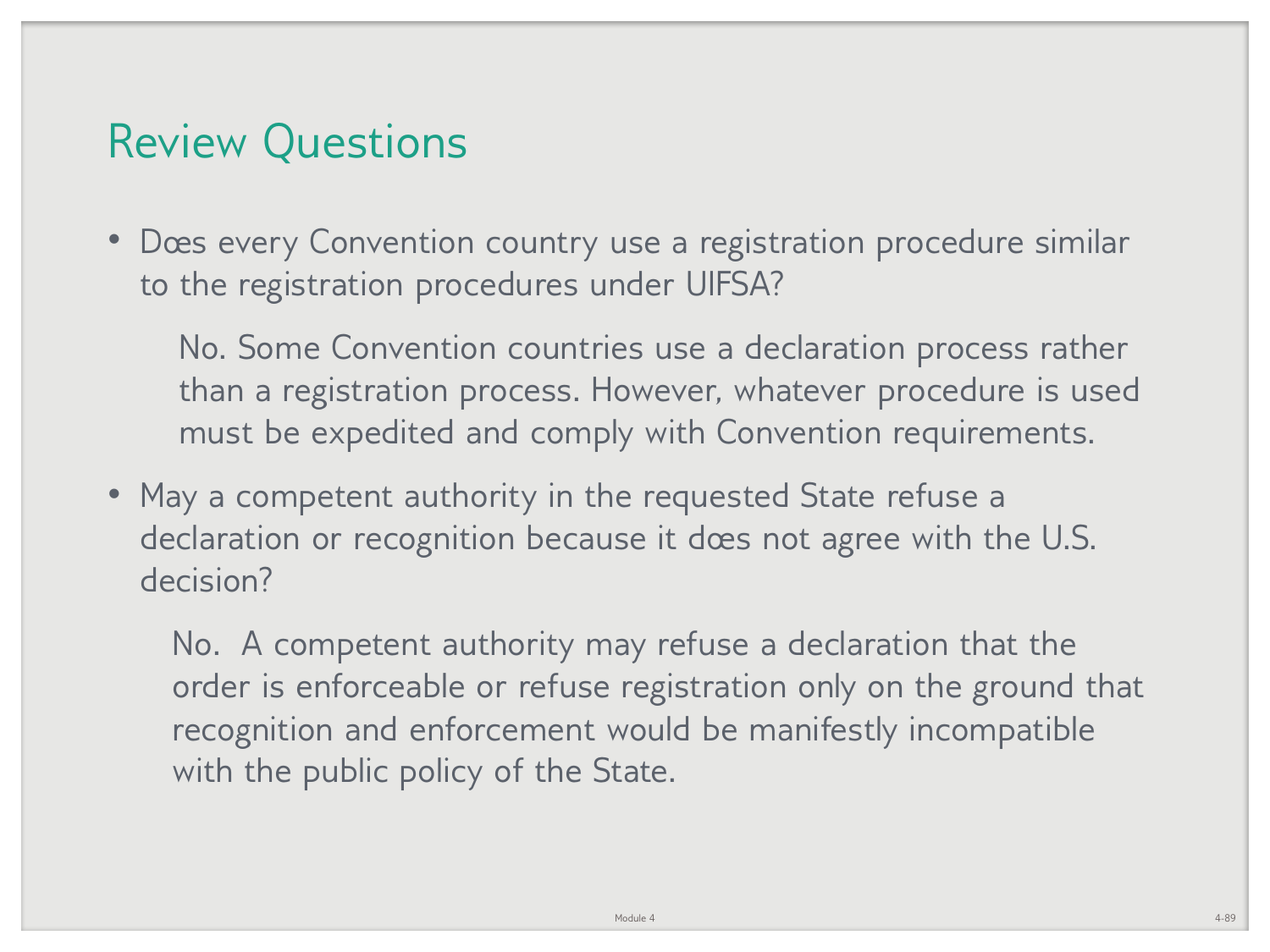

# Review Questions
Does every Convention country use a registration procedure similar to the registration procedures under UIFSA?
	No. Some Convention countries use a declaration process rather than a registration process. However, whatever procedure is used must be expedited and comply with Convention requirements.
May a competent authority in the requested State refuse a declaration or recognition because it does not agree with the U.S. decision?
	No.  A competent authority may refuse a declaration that the order is enforceable or refuse registration only on the ground that recognition and enforcement would be manifestly incompatible with the public policy of the State.
Module 4
4-89